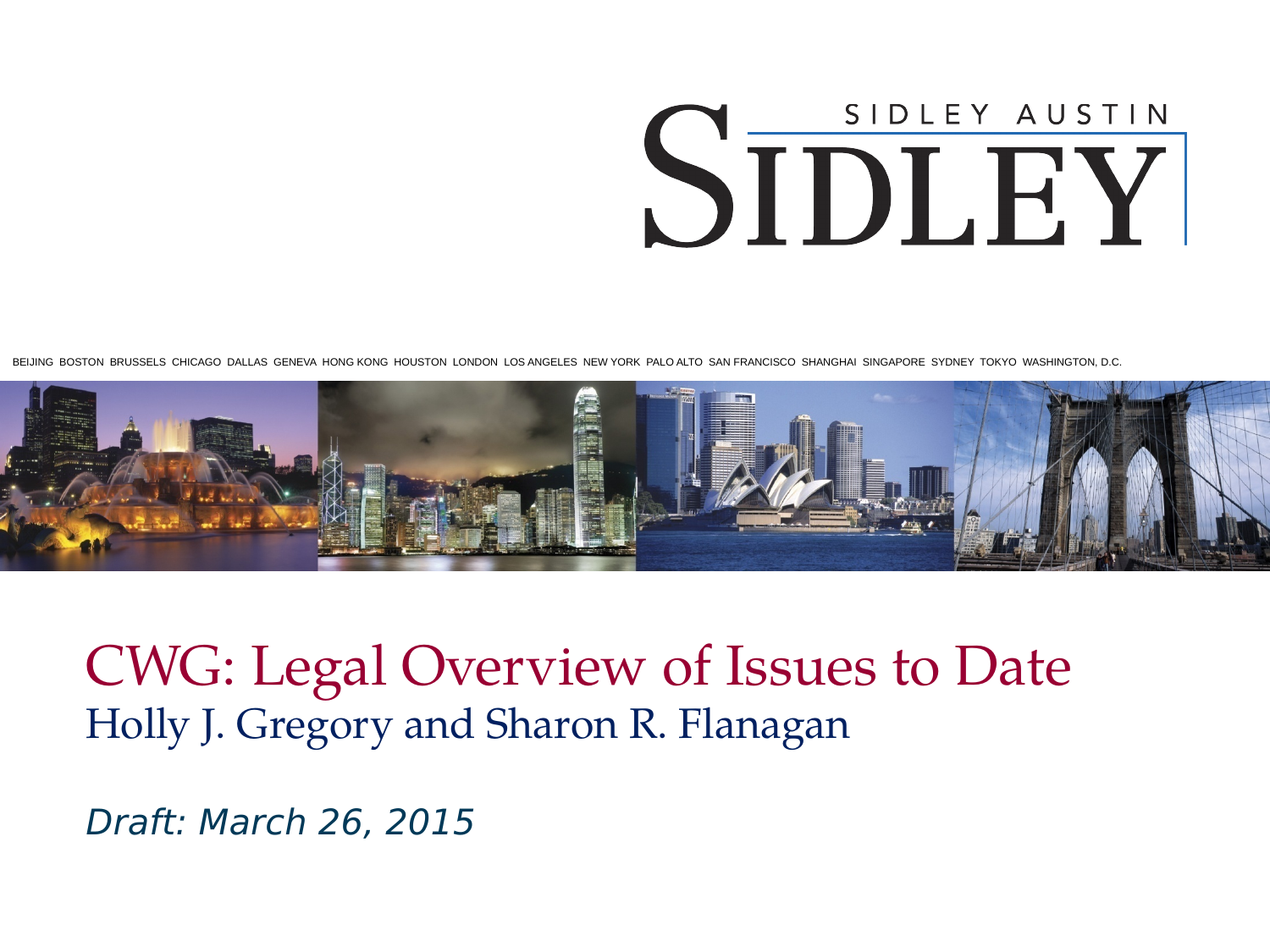

# CWG: Legal Overview of Issues to Date Holly J. Gregory and Sharon R. Flanagan
Draft: March 26, 2015